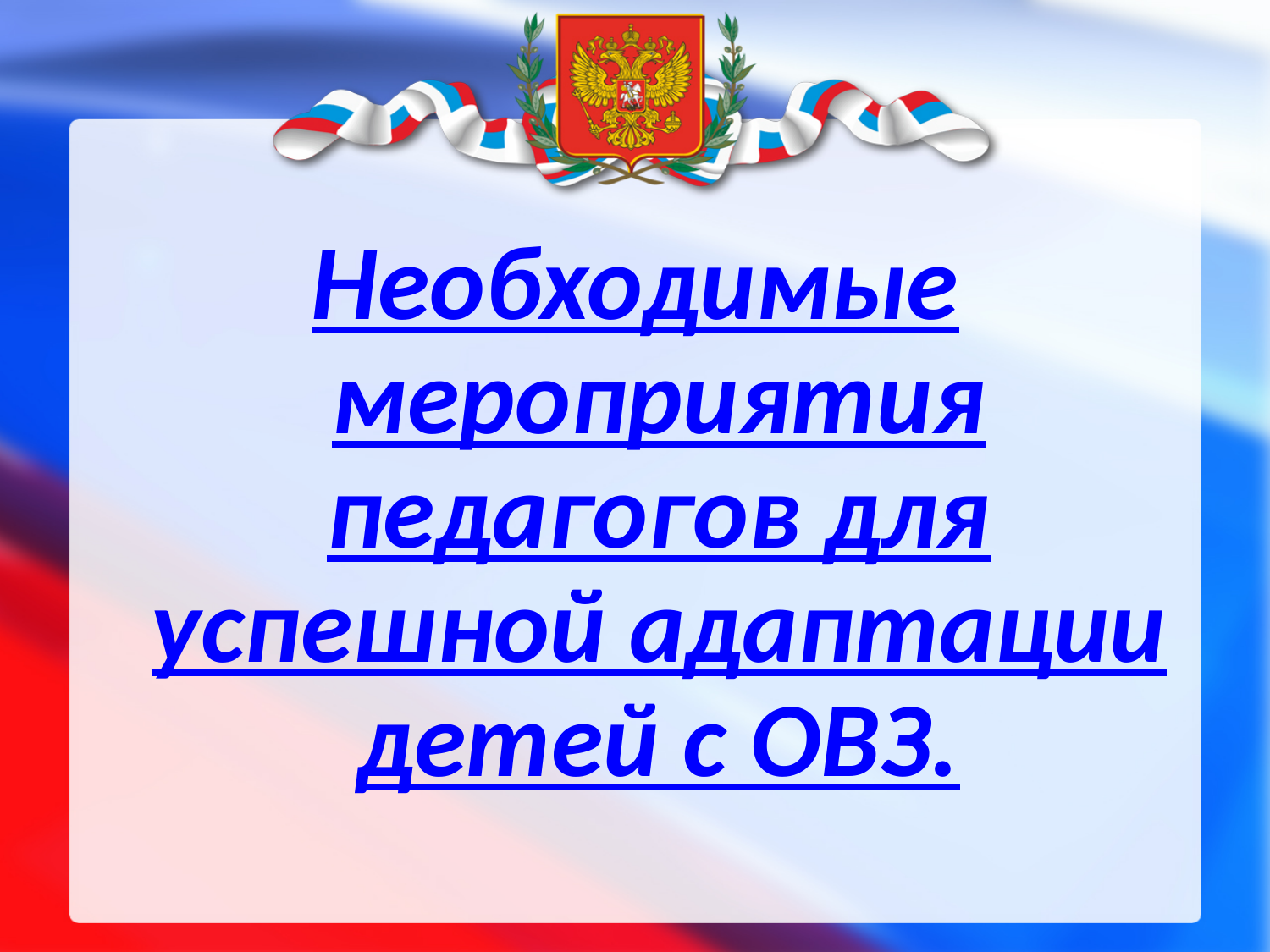

Необходимые мероприятия педагогов для успешной адаптации детей с ОВЗ.